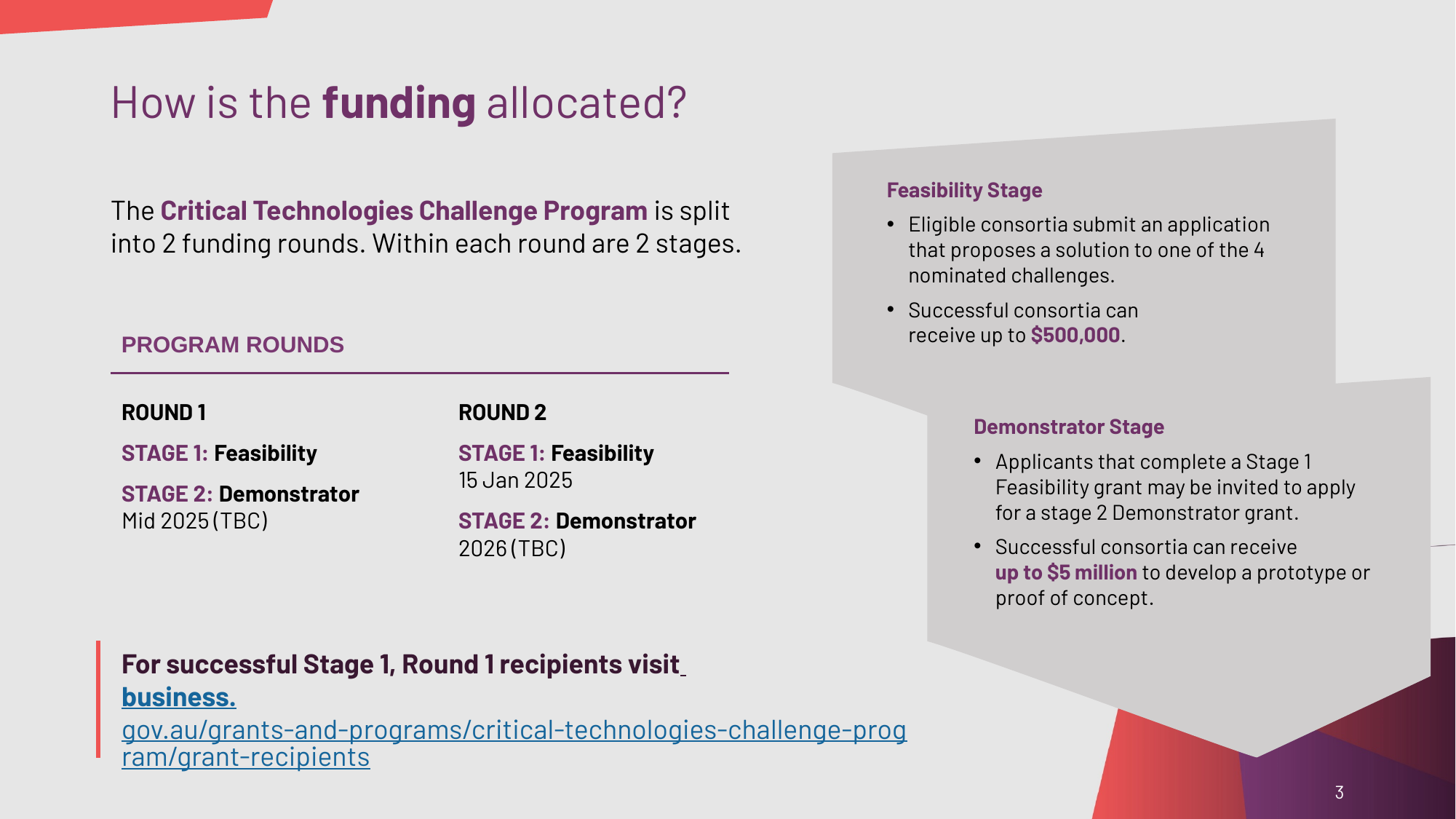

# How is the funding allocated?

Feasibility Stage
Eligible consortia submit an application that proposes a solution to one of the 4 nominated challenges.
Successful consortia can receive up to $500,000.
The Critical Technologies Challenge Program is split into 2 funding rounds. Within each round are 2 stages.
PROGRAM ROUNDS

ROUND 1
STAGE 1: Feasibility
STAGE 2: Demonstrator
Mid 2025 (TBC)
ROUND 2
STAGE 1: Feasibility
15 Jan 2025
STAGE 2: Demonstrator
2026 (TBC)
Demonstrator Stage
Applicants that complete a Stage 1 Feasibility grant may be invited to apply for a stage 2 Demonstrator grant.
Successful consortia can receive 
up to $5 million to develop a prototype or proof of concept.
For successful Stage 1, Round 1 recipients visit
business.gov.au/grants-and-programs/critical-technologies-challenge-program/grant-recipients
3